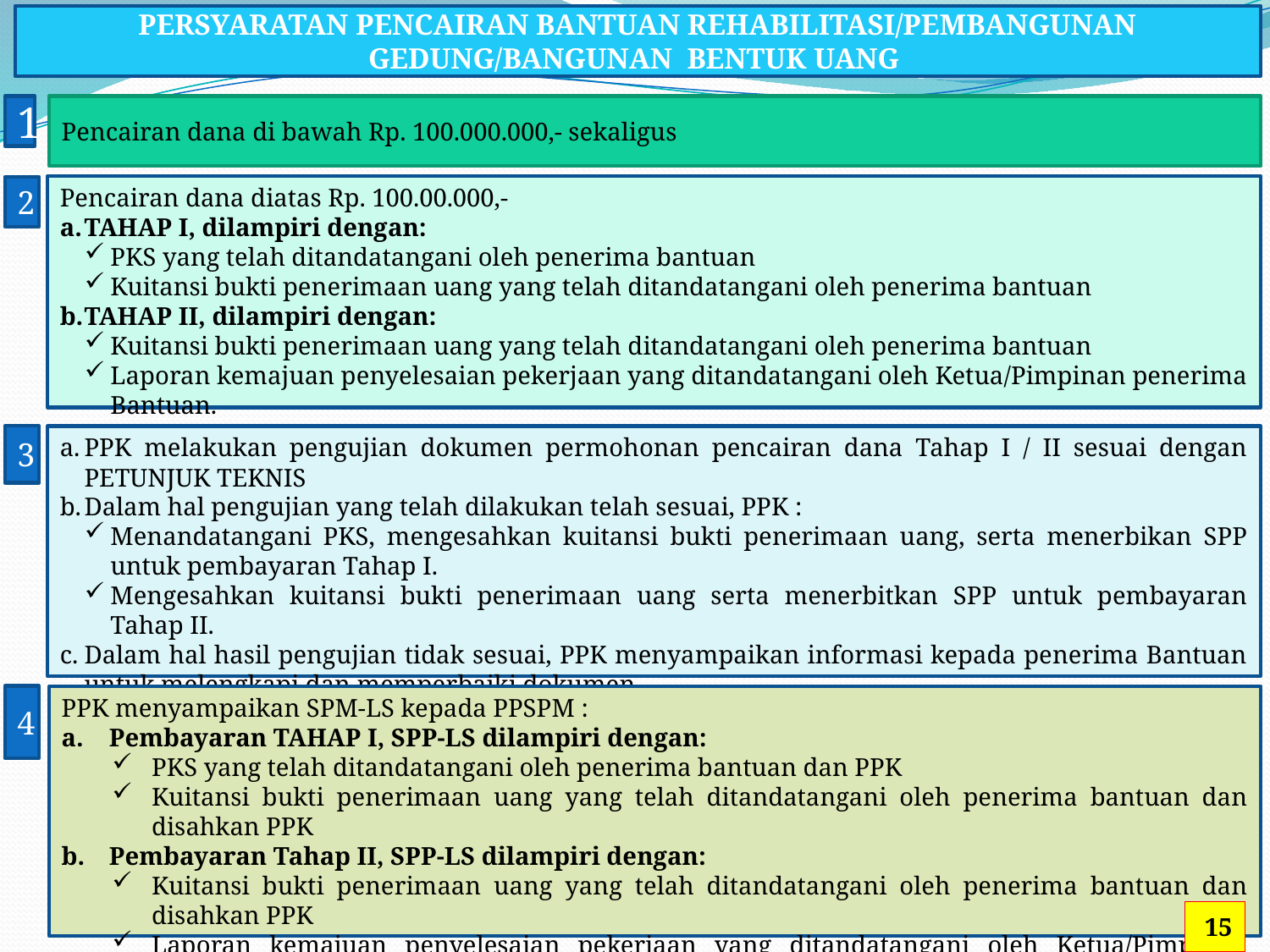

PERSYARATAN PENCAIRAN BANTUAN REHABILITASI/PEMBANGUNAN GEDUNG/BANGUNAN  BENTUK UANG
1
Pencairan dana di bawah Rp. 100.000.000,- sekaligus
Pencairan dana diatas Rp. 100.00.000,-
TAHAP I, dilampiri dengan:
PKS yang telah ditandatangani oleh penerima bantuan
Kuitansi bukti penerimaan uang yang telah ditandatangani oleh penerima bantuan
TAHAP II, dilampiri dengan:
Kuitansi bukti penerimaan uang yang telah ditandatangani oleh penerima bantuan
Laporan kemajuan penyelesaian pekerjaan yang ditandatangani oleh Ketua/Pimpinan penerima Bantuan.
2
3
PPK melakukan pengujian dokumen permohonan pencairan dana Tahap I / II sesuai dengan PETUNJUK TEKNIS
Dalam hal pengujian yang telah dilakukan telah sesuai, PPK :
Menandatangani PKS, mengesahkan kuitansi bukti penerimaan uang, serta menerbikan SPP untuk pembayaran Tahap I.
Mengesahkan kuitansi bukti penerimaan uang serta menerbitkan SPP untuk pembayaran Tahap II.
Dalam hal hasil pengujian tidak sesuai, PPK menyampaikan informasi kepada penerima Bantuan untuk melengkapi dan memperbaiki dokumen.

4
PPK menyampaikan SPM-LS kepada PPSPM :
Pembayaran TAHAP I, SPP-LS dilampiri dengan:
PKS yang telah ditandatangani oleh penerima bantuan dan PPK
Kuitansi bukti penerimaan uang yang telah ditandatangani oleh penerima bantuan dan disahkan PPK
Pembayaran Tahap II, SPP-LS dilampiri dengan:
Kuitansi bukti penerimaan uang yang telah ditandatangani oleh penerima bantuan dan disahkan PPK
Laporan kemajuan penyelesaian pekerjaan yang ditandatangani oleh Ketua/Pimpinan lembaga penerima bantuan.
16
15